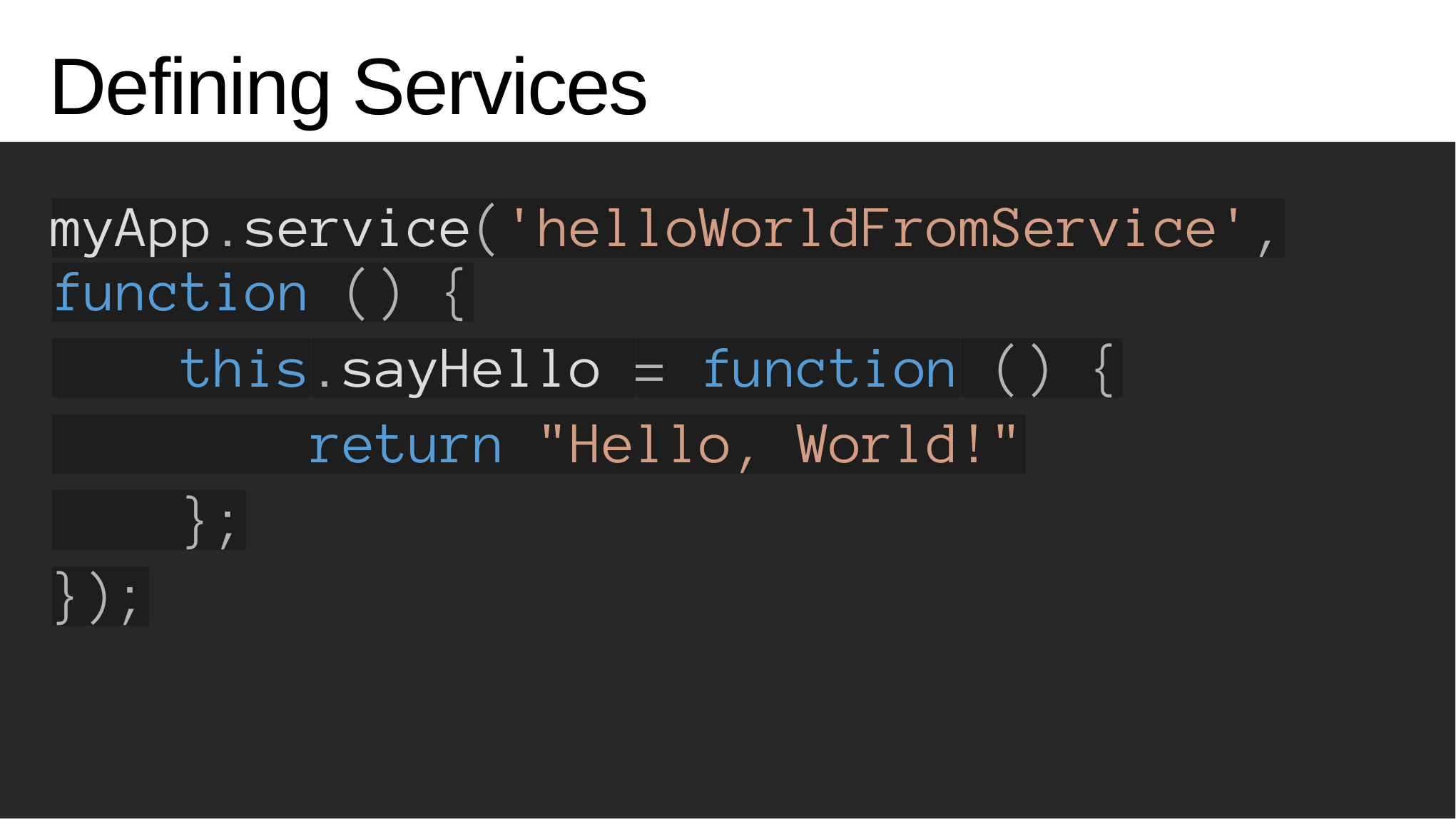

# Defining Services

myApp.service('helloWorldFromService', function () {
    this.sayHello = function () {
        return "Hello, World!"
    };
});